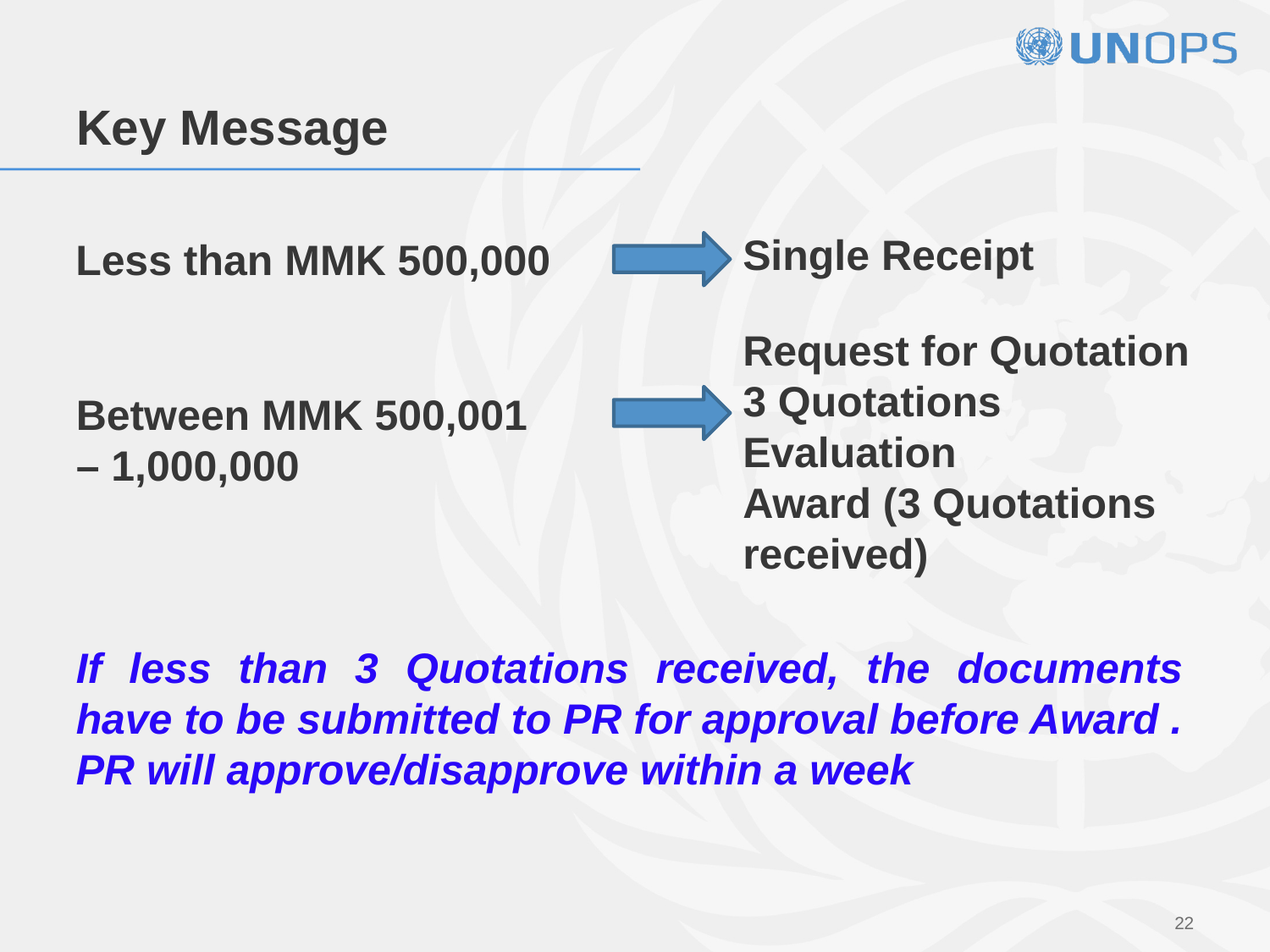

# Key Message
Single Receipt
Less than MMK 500,000

Request for Quotation
3 Quotations
Evaluation
Award (3 Quotations received)
Between MMK 500,001 – 1,000,000

If less than 3 Quotations received, the documents have to be submitted to PR for approval before Award . PR will approve/disapprove within a week
22